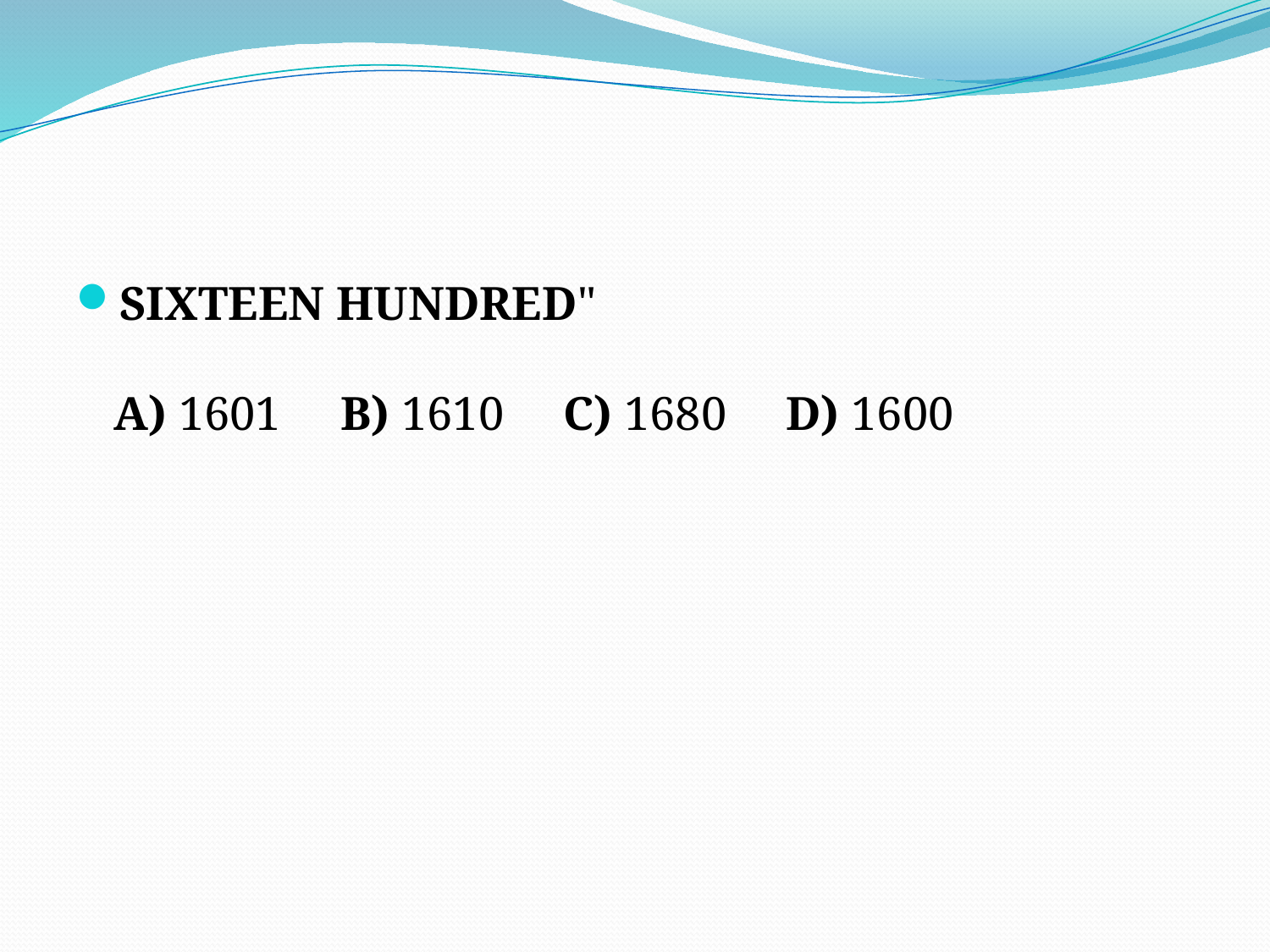

#
SIXTEEN HUNDRED" 
A) 1601     B) 1610     C) 1680     D) 1600